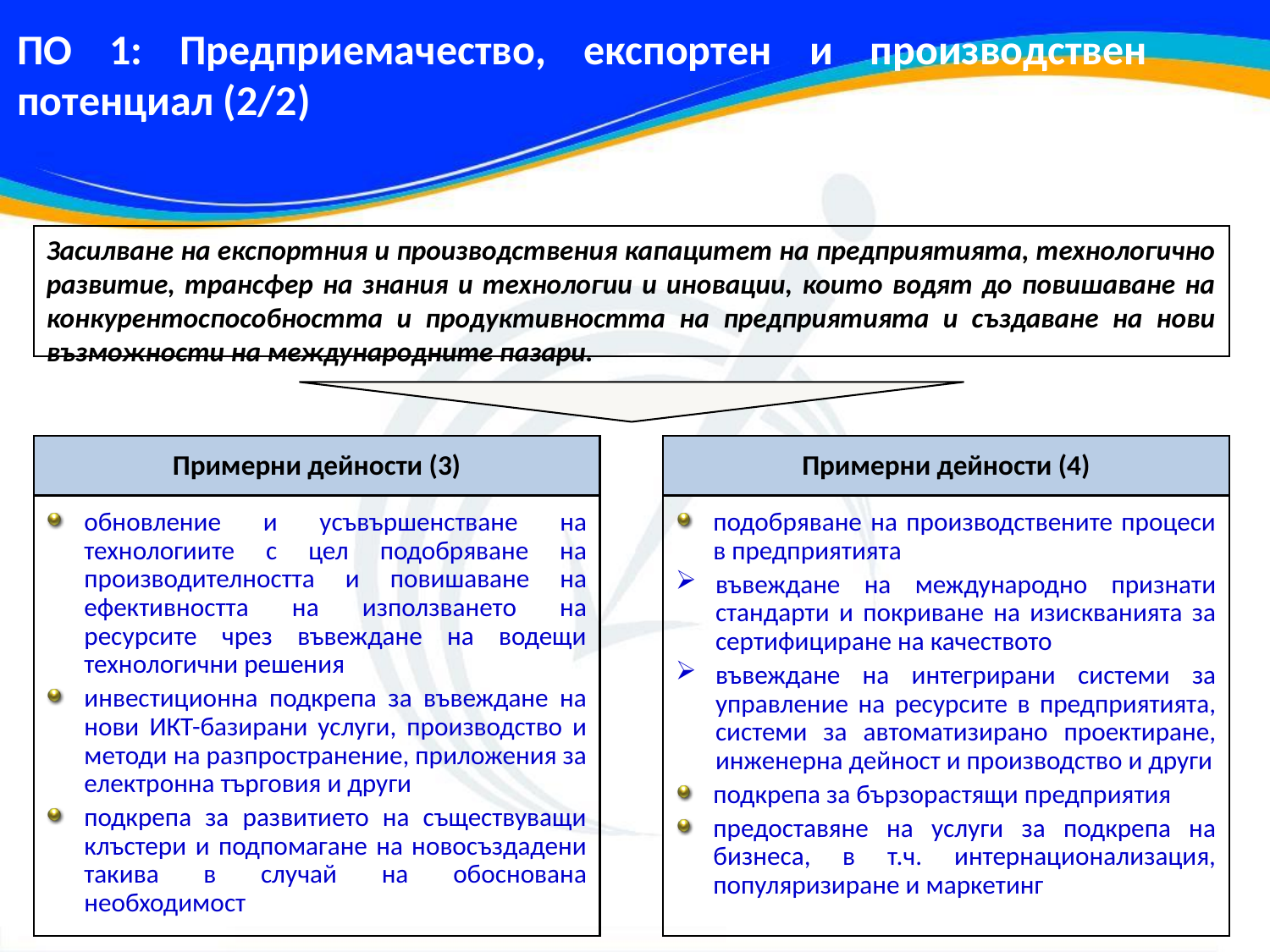

ПО 1: Предприемачество, експортен и производствен потенциал (2/2)
Засилване на експортния и производствения капацитет на предприятията, технологично развитие, трансфер на знания и технологии и иновации, които водят до повишаване на конкурентоспособността и продуктивността на предприятията и създаване на нови възможности на международните пазари.

Примерни дейности (3)
Примерни дейности (4)
подобряване на производствените процеси в предприятията
въвеждане на международно признати стандарти и покриване на изискванията за сертифициране на качеството
въвеждане на интегрирани системи за управление на ресурсите в предприятията, системи за автоматизирано проектиране, инженерна дейност и производство и други
подкрепа за бързорастящи предприятия
предоставяне на услуги за подкрепа на бизнеса, в т.ч. интернационализация, популяризиране и маркетинг на туризма
обновление и усъвършенстване на технологиите с цел подобряване на производителността и повишаване на ефективността на използването на ресурсите чрез въвеждане на водещи технологични решения
инвестиционна подкрепа за въвеждане на нови ИКТ-базирани услуги, производство и методи на разпространение, приложения за електронна търговия и други
подкрепа за развитието на съществуващи клъстери и подпомагане на новосъздадени такива в случай на обоснована необходимост